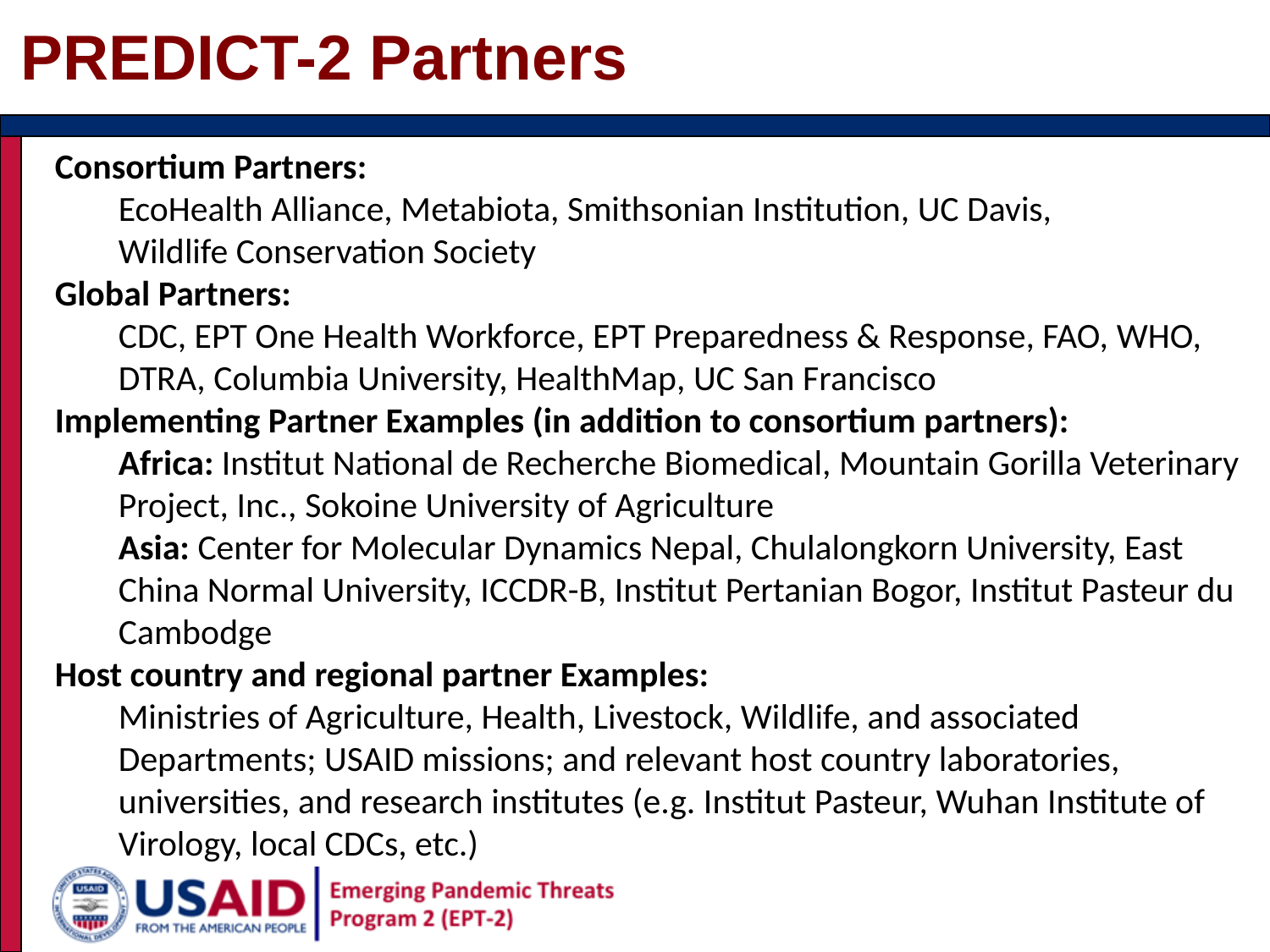

PREDICT-2 Partners
Consortium Partners:
EcoHealth Alliance, Metabiota, Smithsonian Institution, UC Davis,
Wildlife Conservation Society
Global Partners:
CDC, EPT One Health Workforce, EPT Preparedness & Response, FAO, WHO, DTRA, Columbia University, HealthMap, UC San Francisco
Implementing Partner Examples (in addition to consortium partners):
Africa: Institut National de Recherche Biomedical, Mountain Gorilla Veterinary Project, Inc., Sokoine University of Agriculture
Asia: Center for Molecular Dynamics Nepal, Chulalongkorn University, East China Normal University, ICCDR-B, Institut Pertanian Bogor, Institut Pasteur du Cambodge
Host country and regional partner Examples:
Ministries of Agriculture, Health, Livestock, Wildlife, and associated Departments; USAID missions; and relevant host country laboratories, universities, and research institutes (e.g. Institut Pasteur, Wuhan Institute of Virology, local CDCs, etc.)